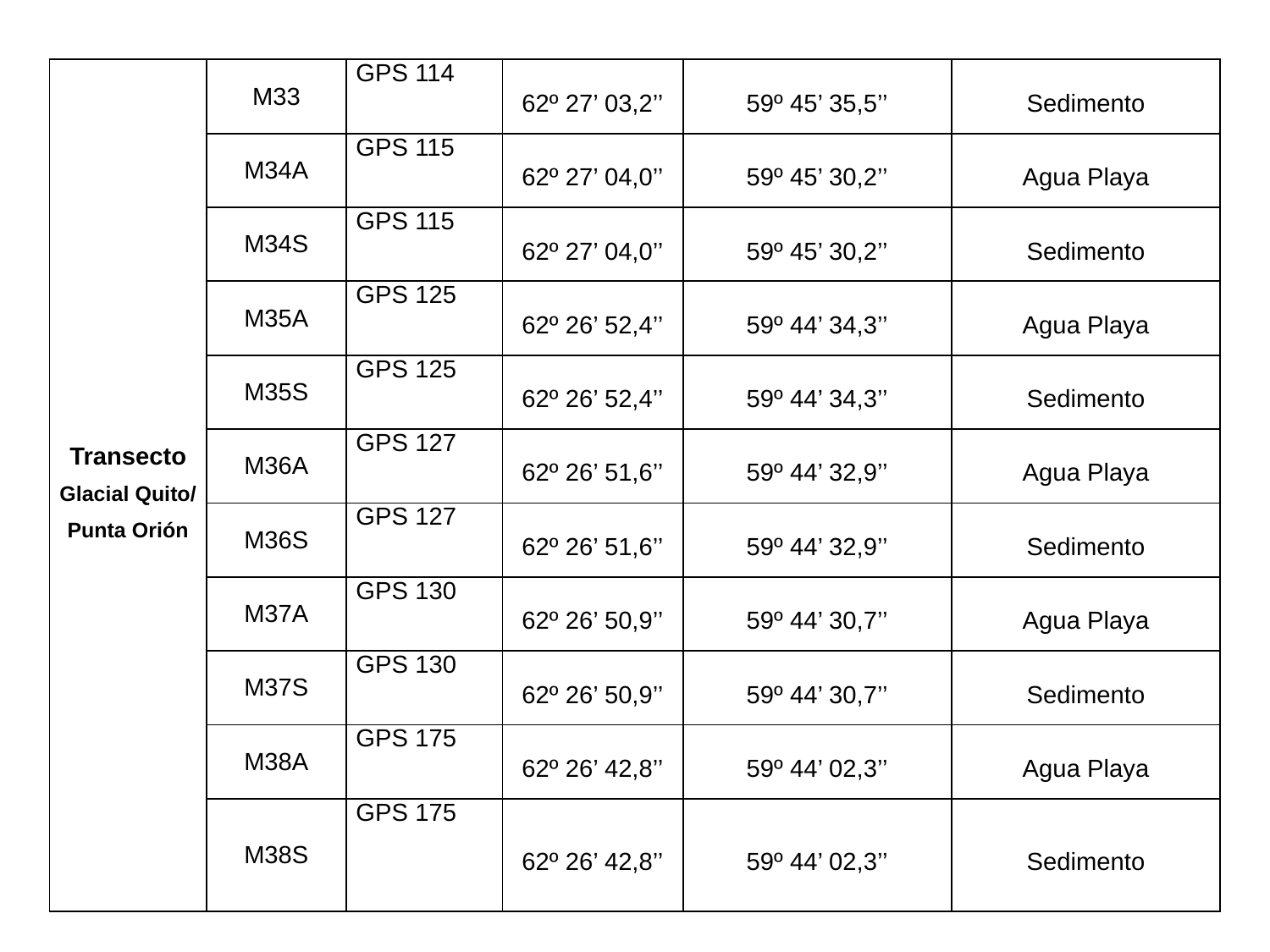

| Transecto Glacial Quito/ Punta Orión | M33 | GPS 114 | 62º 27’ 03,2’’ | 59º 45’ 35,5’’ | Sedimento |
| --- | --- | --- | --- | --- | --- |
|  | M34A | GPS 115 | 62º 27’ 04,0’’ | 59º 45’ 30,2’’ | Agua Playa |
|  | M34S | GPS 115 | 62º 27’ 04,0’’ | 59º 45’ 30,2’’ | Sedimento |
|  | M35A | GPS 125 | 62º 26’ 52,4’’ | 59º 44’ 34,3’’ | Agua Playa |
|  | M35S | GPS 125 | 62º 26’ 52,4’’ | 59º 44’ 34,3’’ | Sedimento |
|  | M36A | GPS 127 | 62º 26’ 51,6’’ | 59º 44’ 32,9’’ | Agua Playa |
|  | M36S | GPS 127 | 62º 26’ 51,6’’ | 59º 44’ 32,9’’ | Sedimento |
|  | M37A | GPS 130 | 62º 26’ 50,9’’ | 59º 44’ 30,7’’ | Agua Playa |
|  | M37S | GPS 130 | 62º 26’ 50,9’’ | 59º 44’ 30,7’’ | Sedimento |
|  | M38A | GPS 175 | 62º 26’ 42,8’’ | 59º 44’ 02,3’’ | Agua Playa |
|  | M38S | GPS 175 | 62º 26’ 42,8’’ | 59º 44’ 02,3’’ | Sedimento |